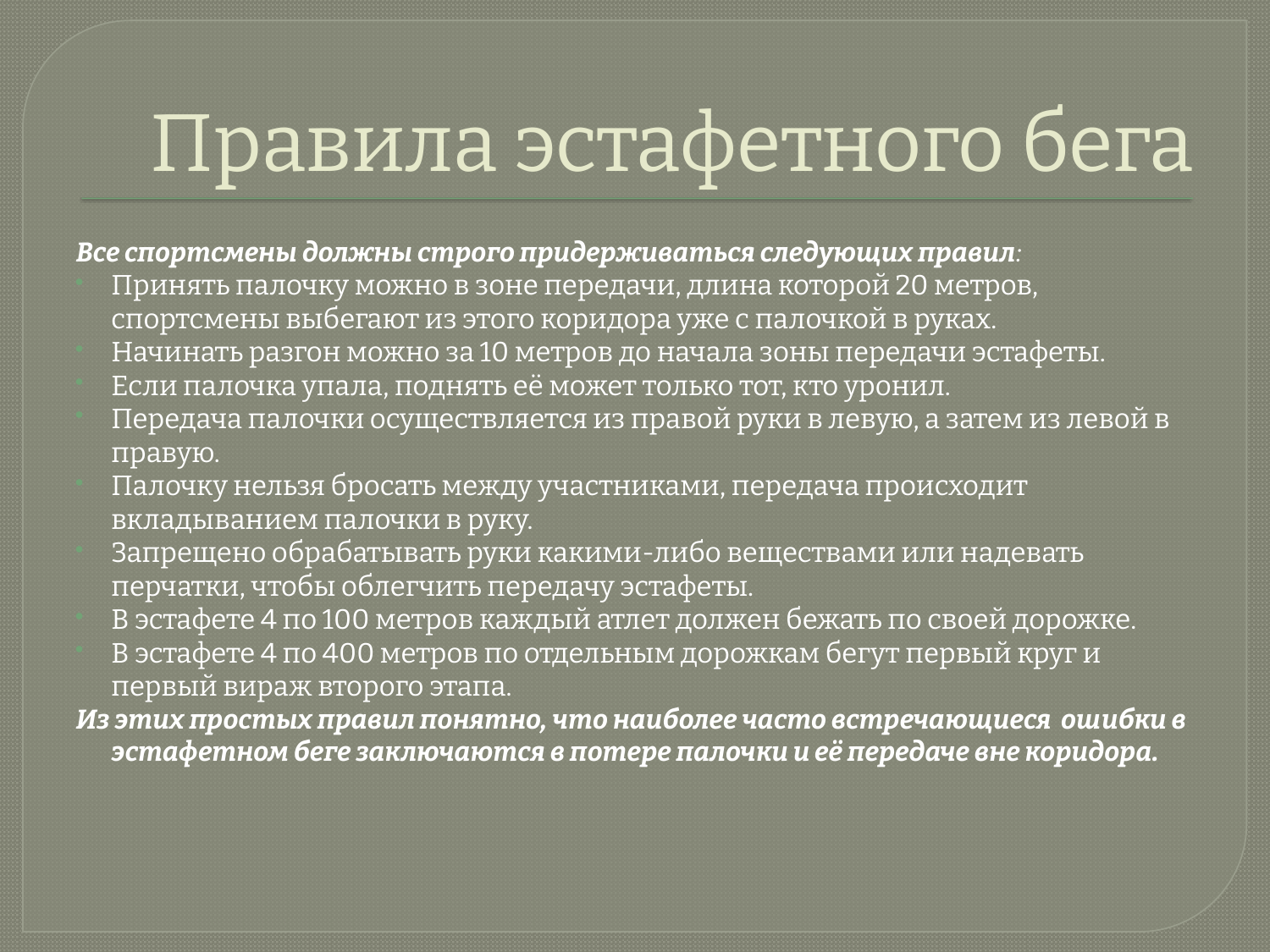

# Правила эстафетного бега
Все спортсмены должны строго придерживаться следующих правил:
Принять палочку можно в зоне передачи, длина которой 20 метров, спортсмены выбегают из этого коридора уже с палочкой в руках.
Начинать разгон можно за 10 метров до начала зоны передачи эстафеты.
Если палочка упала, поднять её может только тот, кто уронил.
Передача палочки осуществляется из правой руки в левую, а затем из левой в правую.
Палочку нельзя бросать между участниками, передача происходит вкладыванием палочки в руку.
Запрещено обрабатывать руки какими-либо веществами или надевать перчатки, чтобы облегчить передачу эстафеты.
В эстафете 4 по 100 метров каждый атлет должен бежать по своей дорожке.
В эстафете 4 по 400 метров по отдельным дорожкам бегут первый круг и первый вираж второго этапа.
Из этих простых правил понятно, что наиболее часто встречающиеся  ошибки в эстафетном беге заключаются в потере палочки и её передаче вне коридора.